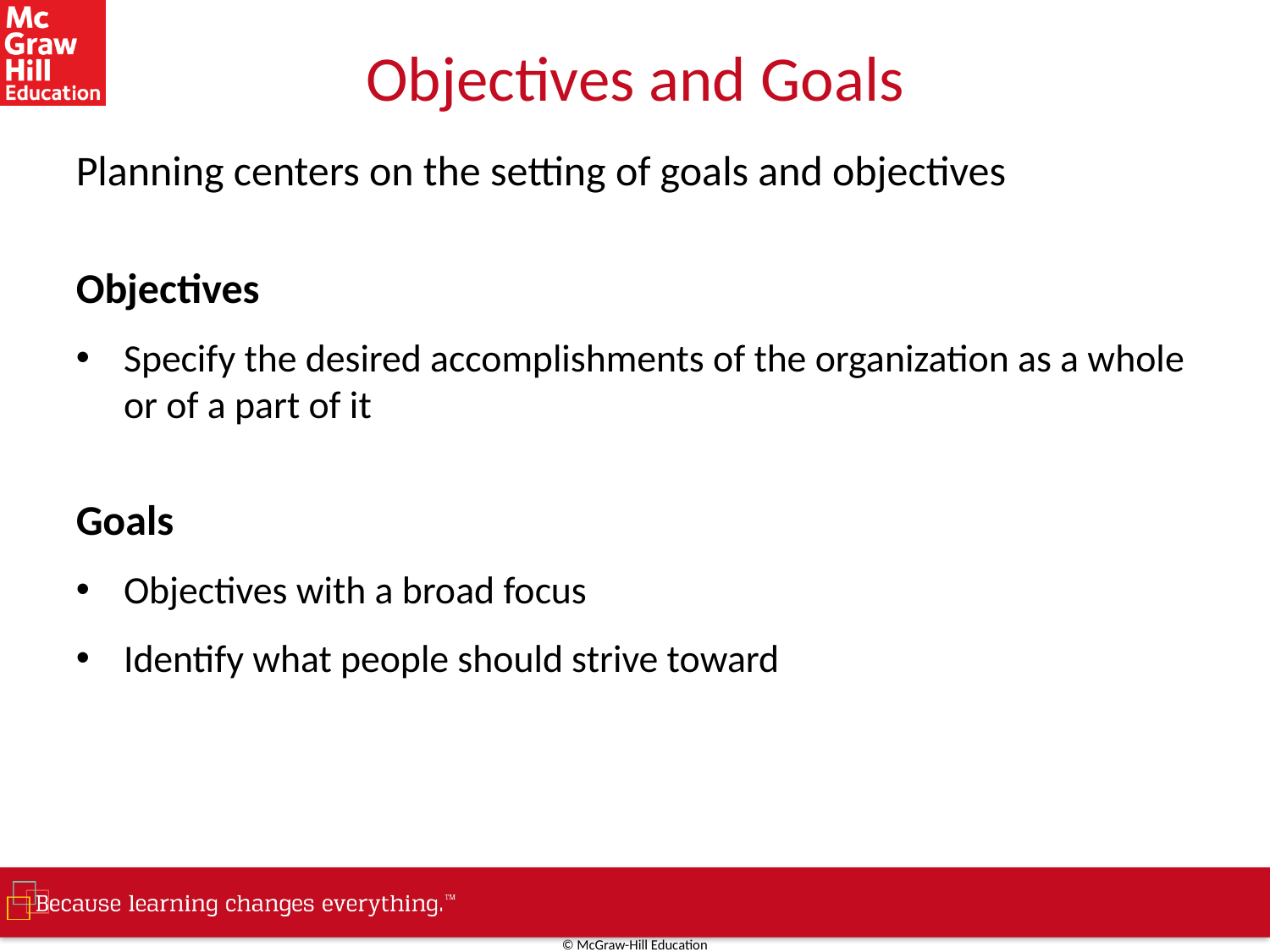

# Objectives and Goals
Planning centers on the setting of goals and objectives

Objectives
Specify the desired accomplishments of the organization as a whole or of a part of it

Goals
Objectives with a broad focus
Identify what people should strive toward